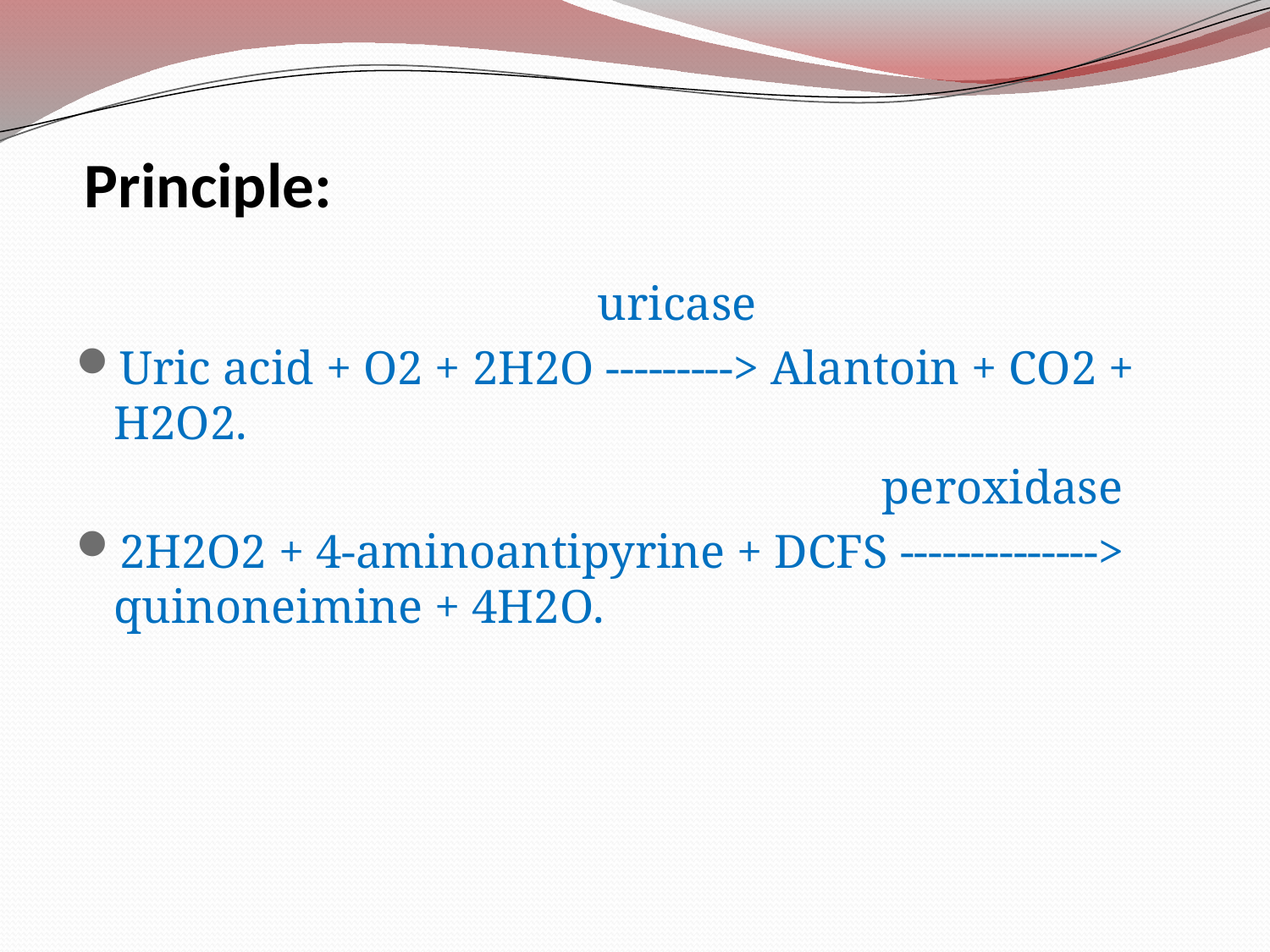

# Principle:
                                            uricase
Uric acid + O2 + 2H2O ---------> Alantoin + CO2 + H2O2.
                                                                    peroxidase
2H2O2 + 4-aminoantipyrine + DCFS --------------> quinoneimine + 4H2O.